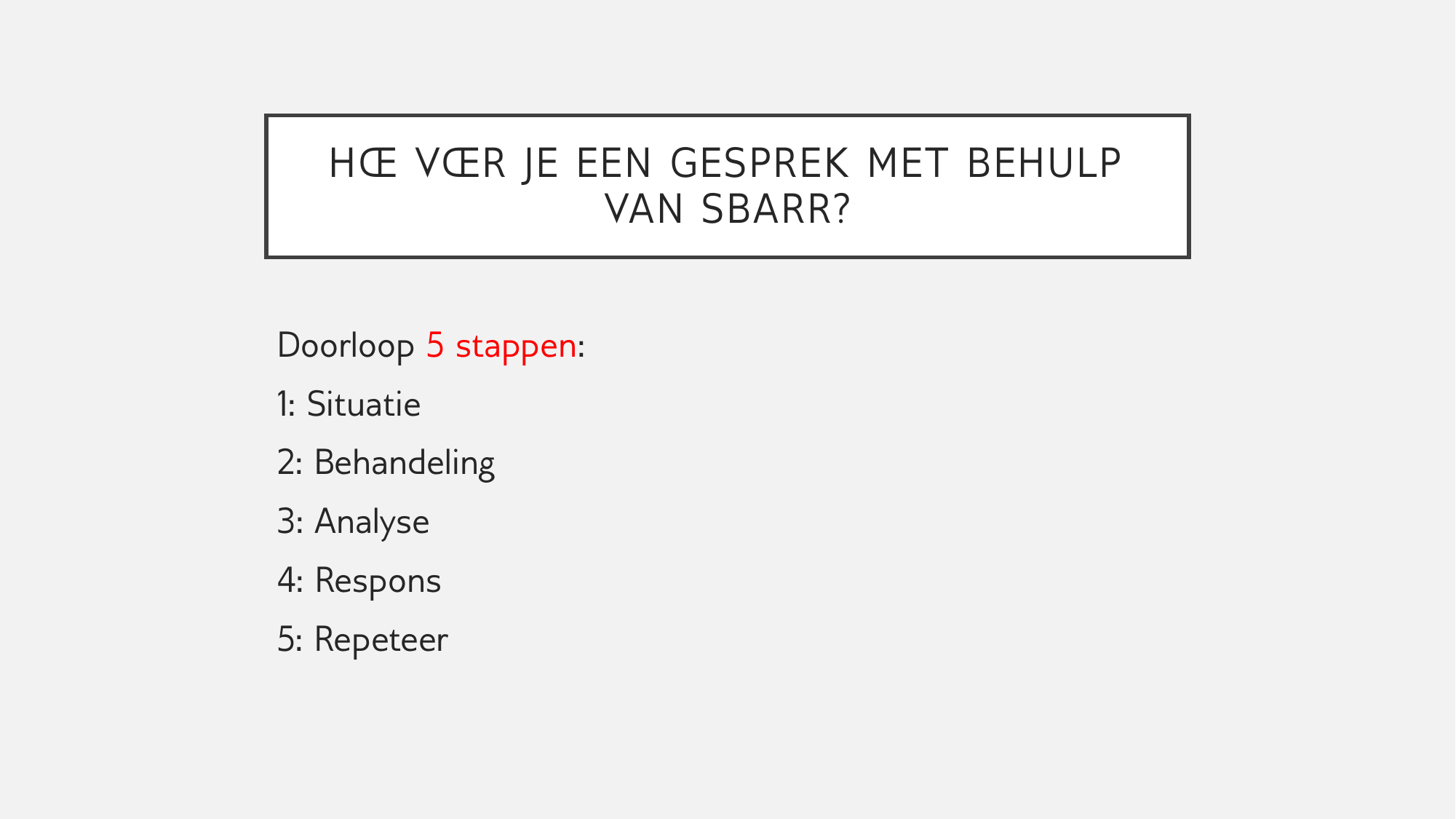

# Hoe voer je een gesprek met behulp van SBARR?
Doorloop 5 stappen:
1: Situatie
2: Behandeling
3: Analyse
4: Respons
5: Repeteer